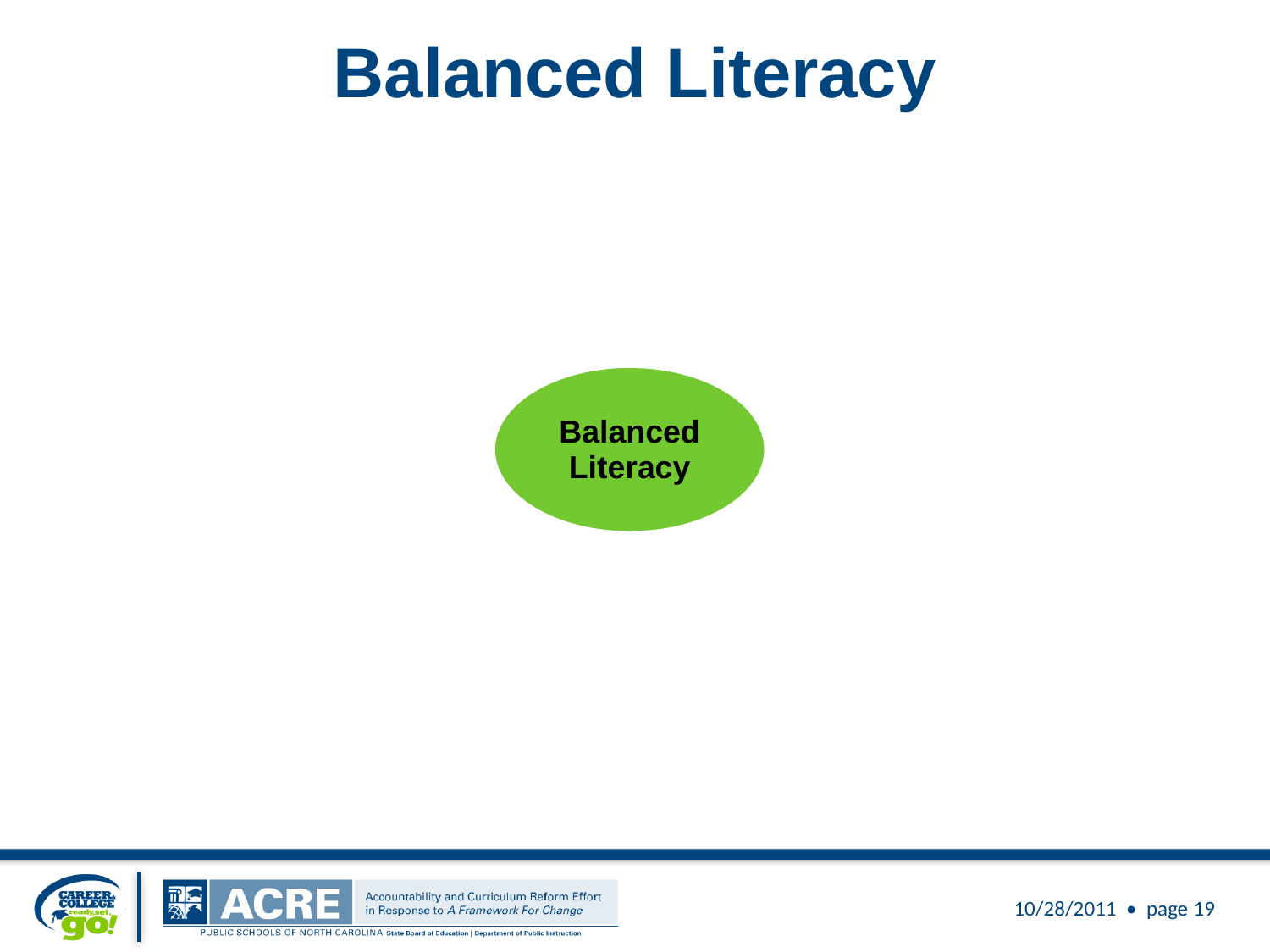

# Balanced Literacy
Balanced
Literacy
10/28/2011  •  page 19